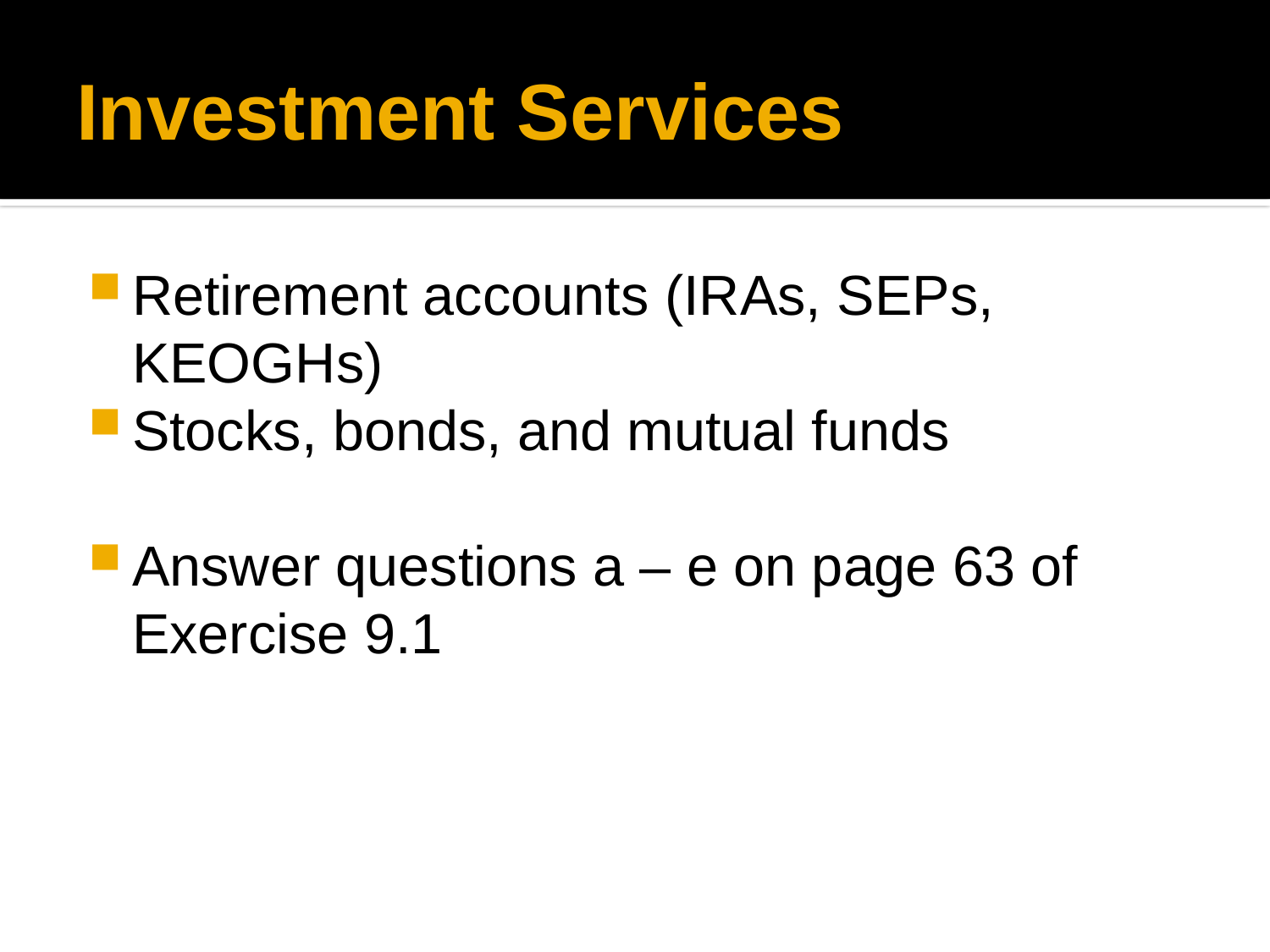

# Investment Services
Retirement accounts (IRAs, SEPs, KEOGHs)
Stocks, bonds, and mutual funds

Answer questions a – e on page 63 of Exercise 9.1